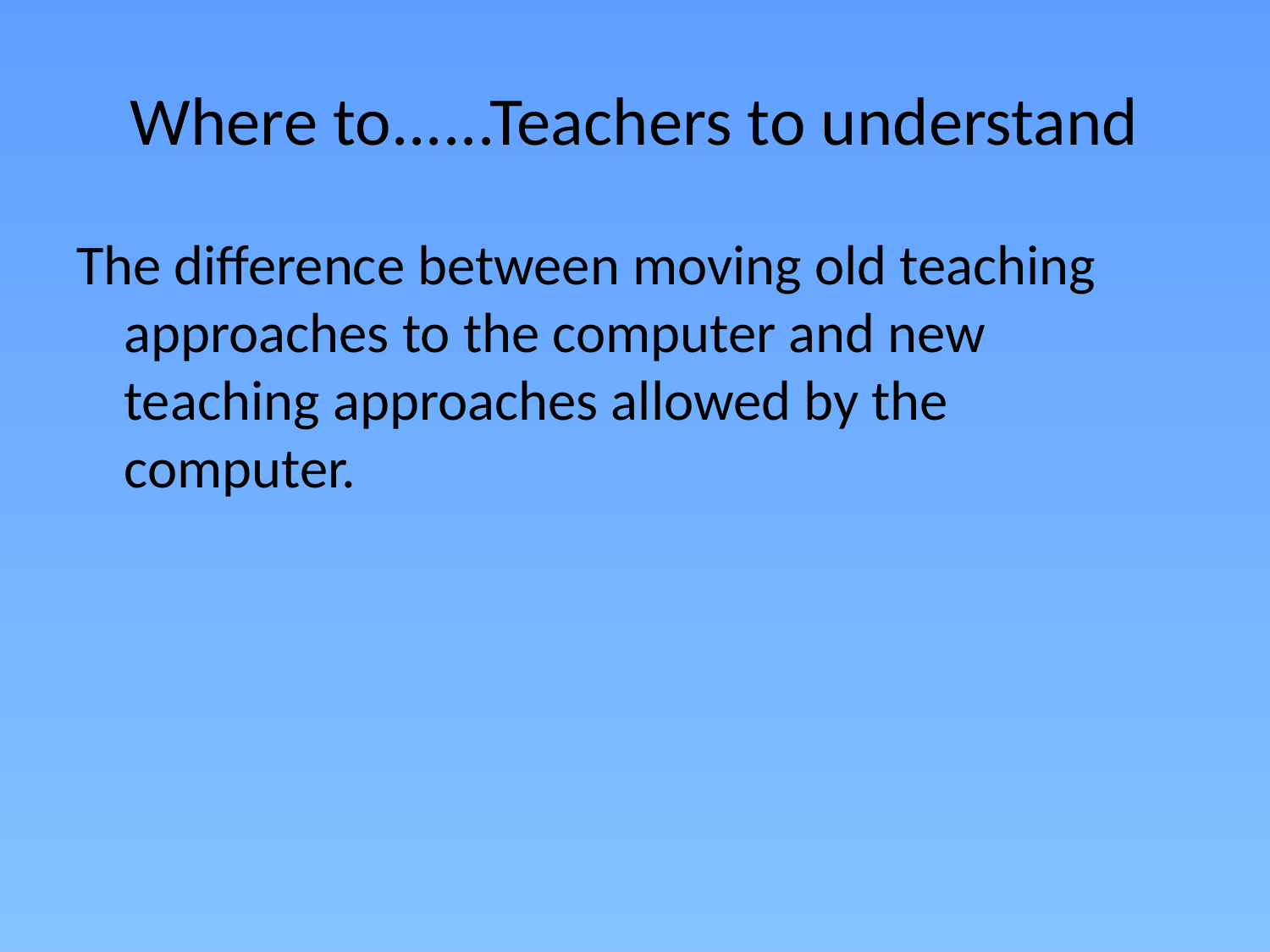

# Where to......Teachers to understand
The difference between moving old teaching approaches to the computer and new teaching approaches allowed by the computer.